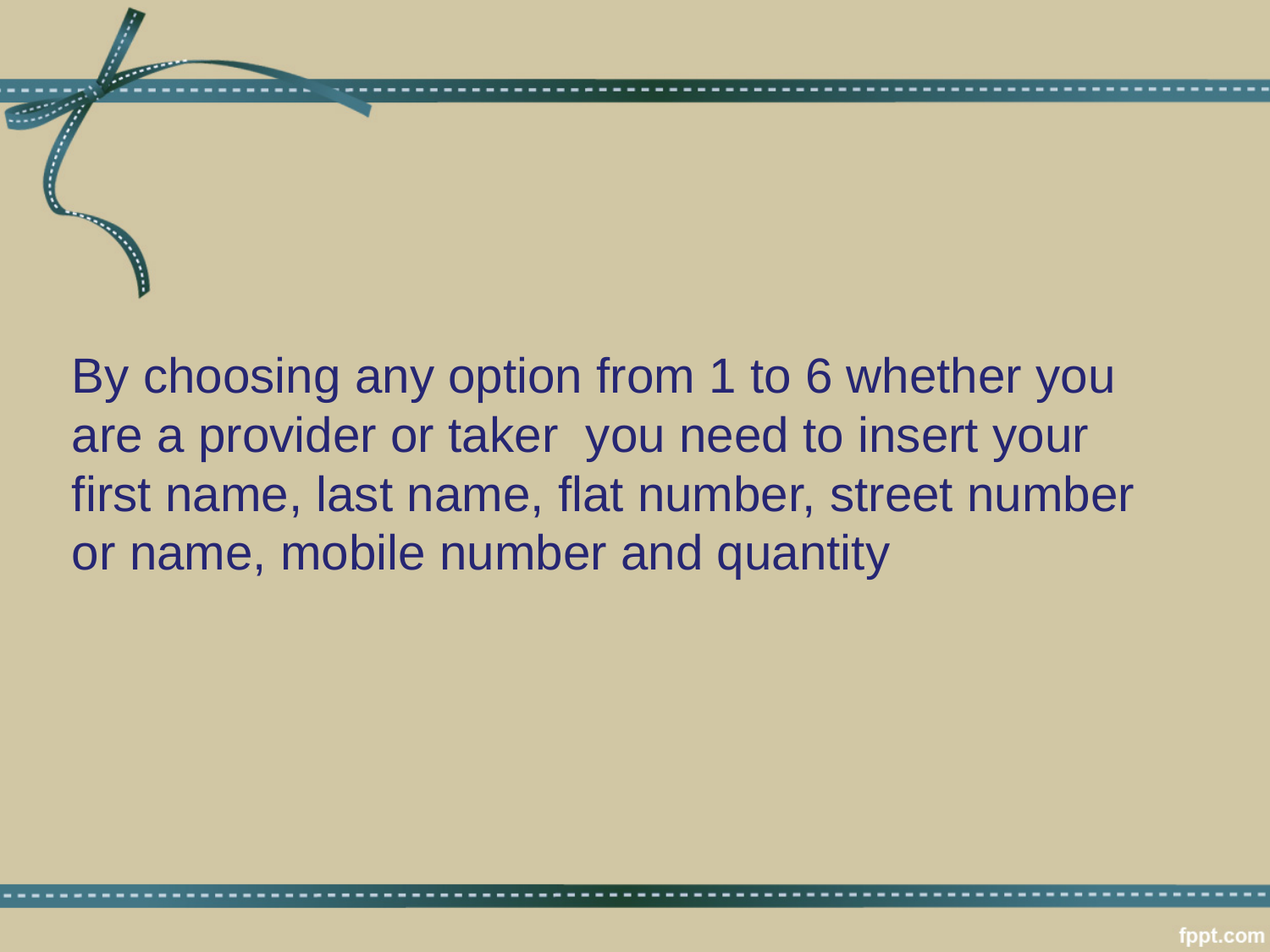

By choosing any option from 1 to 6 whether you are a provider or taker  you need to insert your first name, last name, flat number, street number or name, mobile number and quantity